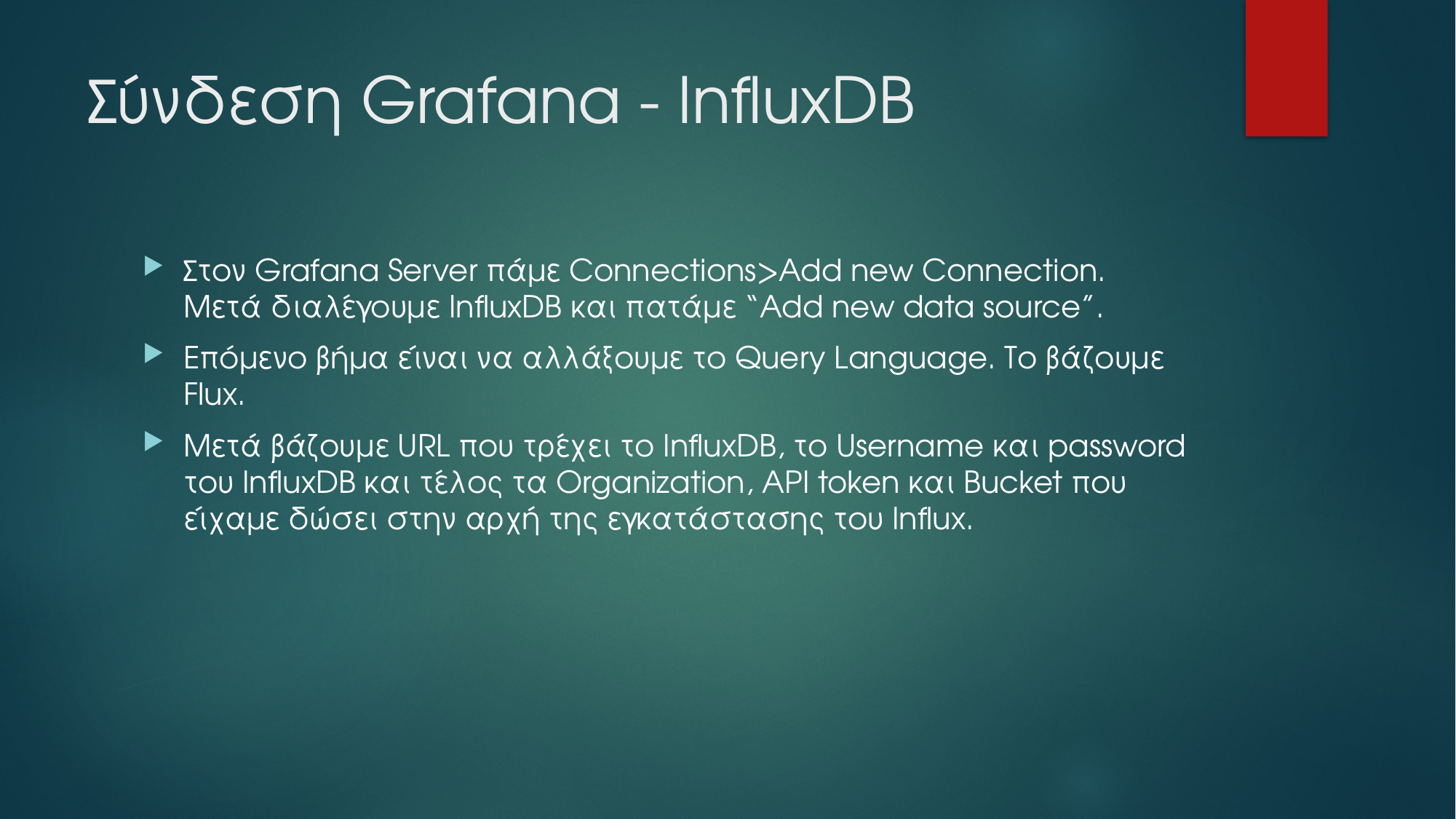

# Σύνδεση Grafana - InfluxDB
Στον Grafana Server πάμε Connections>Add new Connection. Μετά διαλέγουμε InfluxDB και πατάμε “Add new data source”.
Επόμενο βήμα είναι να αλλάξουμε το Query Language. Το βάζουμε Flux.
Μετά βάζουμε URL που τρέχει το InfluxDB, το Username και password του InfluxDB και τέλος τα Organization, API token και Bucket που είχαμε δώσει στην αρχή της εγκατάστασης του Influx.